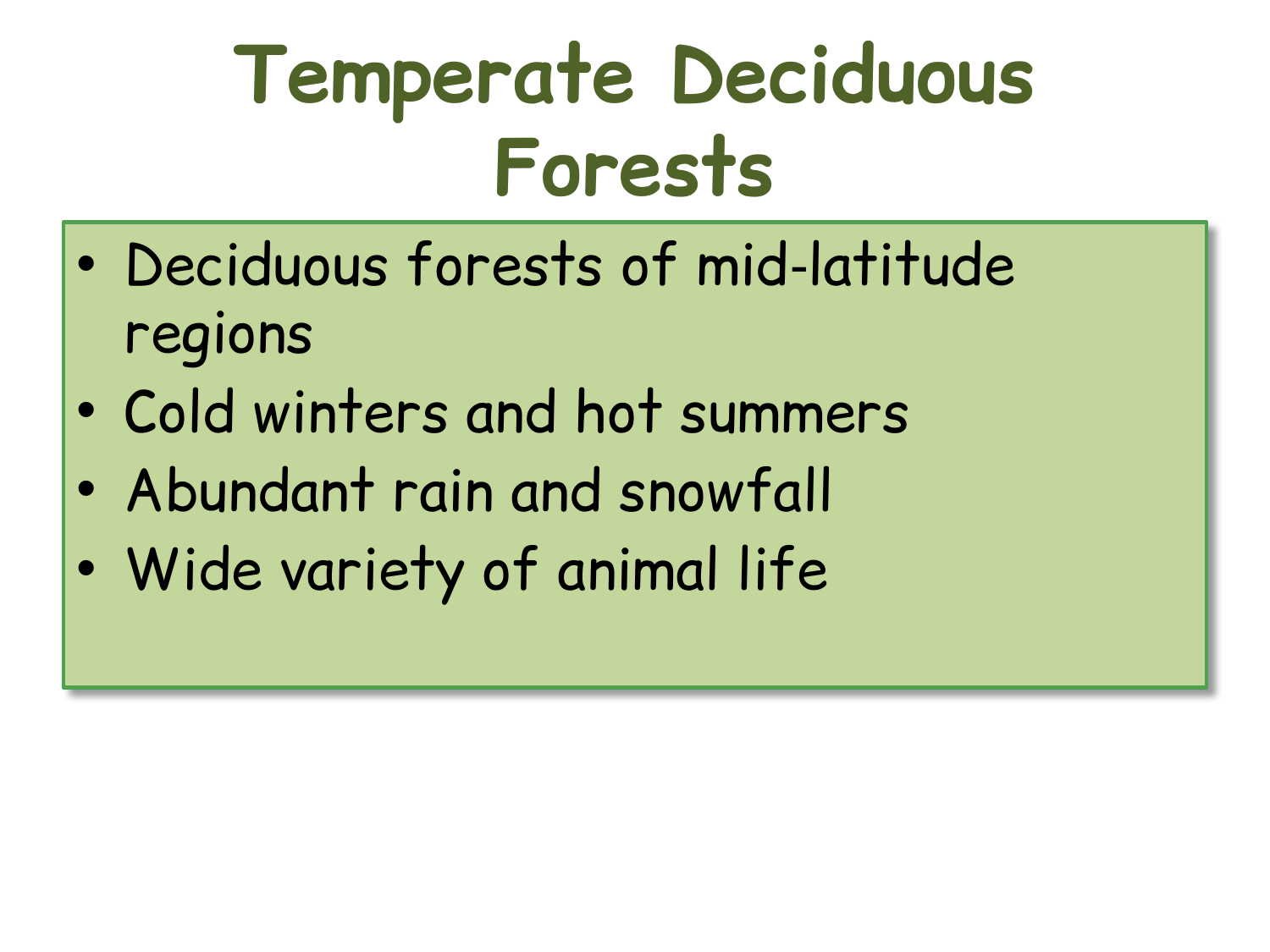

# Temperate Deciduous Forests
Deciduous forests of mid‑latitude regions
Cold winters and hot summers
Abundant rain and snowfall
Wide variety of animal life